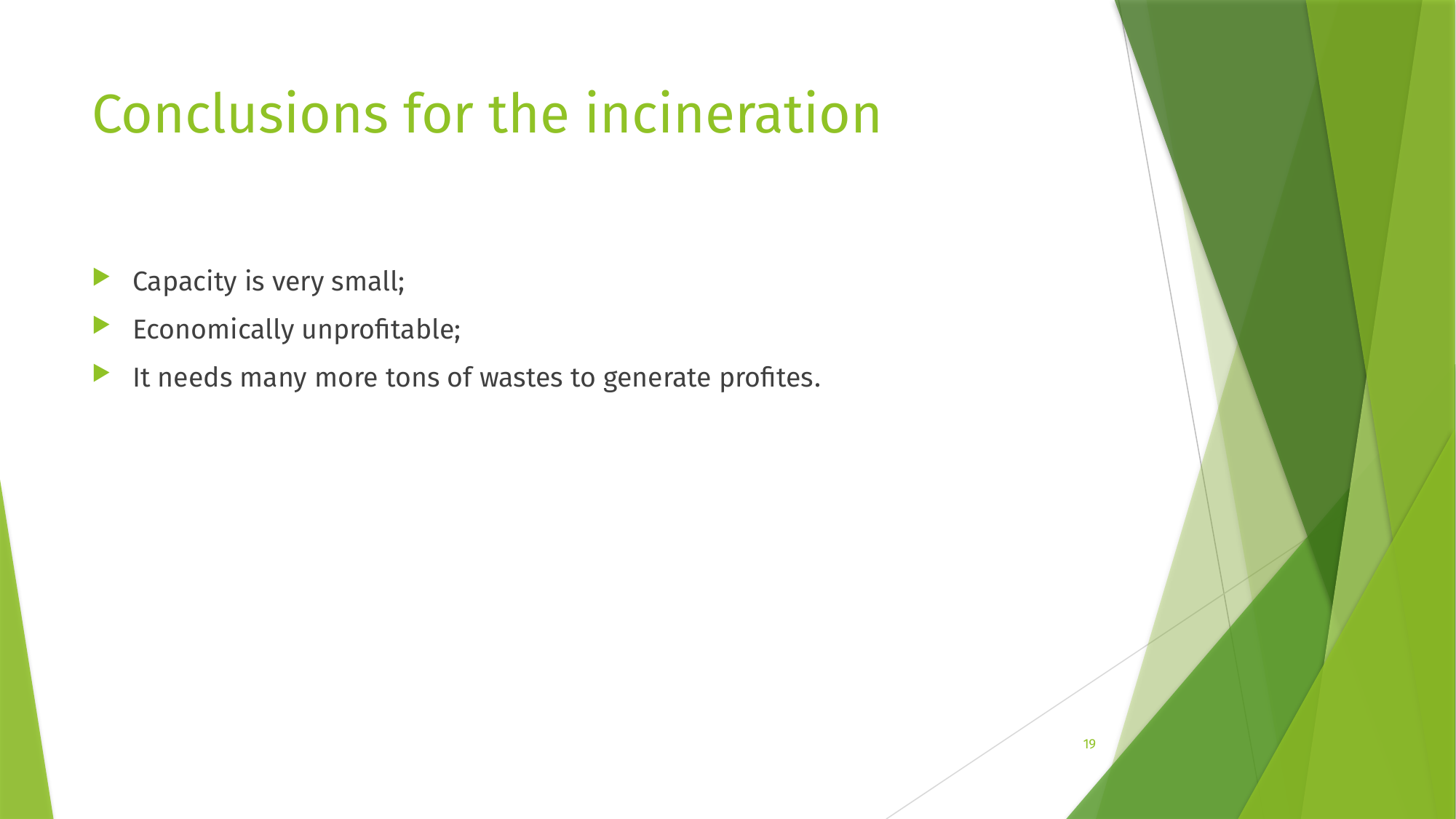

# Conclusions for the incineration
Capacity is very small;
Economically unprofitable;
It needs many more tons of wastes to generate profites.
19